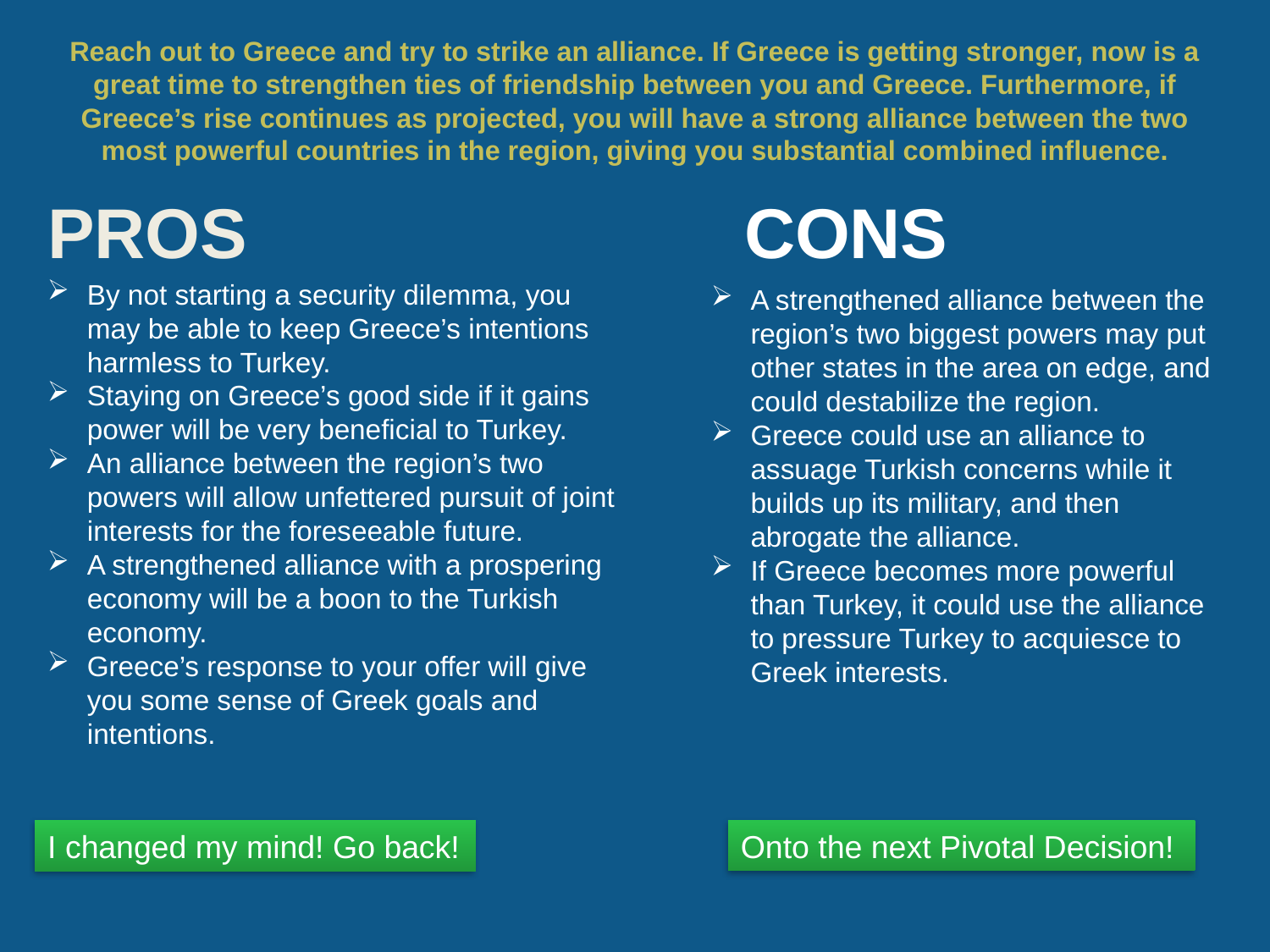

# Reach out to Greece and try to strike an alliance. If Greece is getting stronger, now is a great time to strengthen ties of friendship between you and Greece. Furthermore, if Greece’s rise continues as projected, you will have a strong alliance between the two most powerful countries in the region, giving you substantial combined influence.
By not starting a security dilemma, you may be able to keep Greece’s intentions harmless to Turkey.
Staying on Greece’s good side if it gains power will be very beneficial to Turkey.
An alliance between the region’s two powers will allow unfettered pursuit of joint interests for the foreseeable future.
A strengthened alliance with a prospering economy will be a boon to the Turkish economy.
Greece’s response to your offer will give you some sense of Greek goals and intentions.
A strengthened alliance between the region’s two biggest powers may put other states in the area on edge, and could destabilize the region.
Greece could use an alliance to assuage Turkish concerns while it builds up its military, and then abrogate the alliance.
If Greece becomes more powerful than Turkey, it could use the alliance to pressure Turkey to acquiesce to Greek interests.